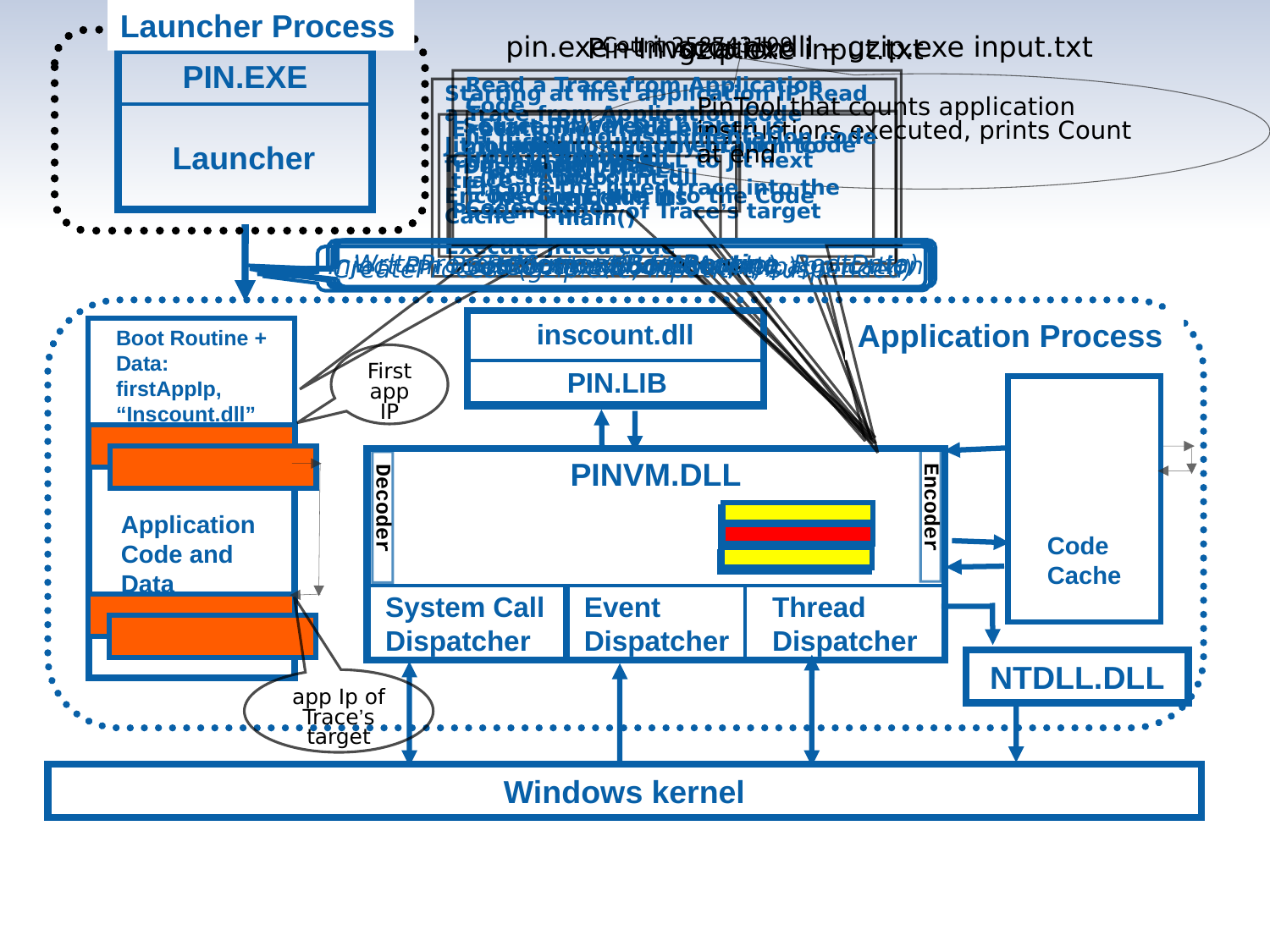

Launcher Process

PIN.EXE
Launcher
pin.exe –t inscount.dll – gzip.exe input.txt
Count 258743109
Pin Invocation
  gzip.exe input.txt
Read a Trace from Application Code
Jit it, adding instrumentation code from inscount.dll
Encode the jitted trace into the Code Cache
PinTool that counts application instructions executed, prints Count at end
Starting at first application IP Read a Trace from Application Code
Jit it, adding instrumentation code from inscount.dll
Encode the trace into the Code Cache
Execute Jitted code
Source Trace exit branch is modified to directly branch to Destination Trace
Start PINVM.DLL running
(firstAppIp, “inscount.dll”)
Execution of Trace ends
Call into PINVM.DLL to Jit next trace
Pass in app IP of Trace’s target
Load  inscount.dll and run its main()
Load PINVM.DLL

WriteProcessMemory(BootRoutine, BootData)
Resume at BootRoutine
GetContext(&firstAppIp)
Inject Pin BootRoutine and Data into application
SetContext(BootRoutineIp)
CreateProcess (gzip.exe, input.txt, suspended)

Application
Code and
Data
Application Process
inscount.dll
PIN.LIB
Boot Routine +
Data:
firstAppIp,
“Inscount.dll”
First app IP

Code
Cache

PINVM.DLL
System Call Dispatcher
Event Dispatcher
Thread Dispatcher

Encoder
Decoder

NTDLL.DLL

Windows kernel

app Ip of Trace’s target